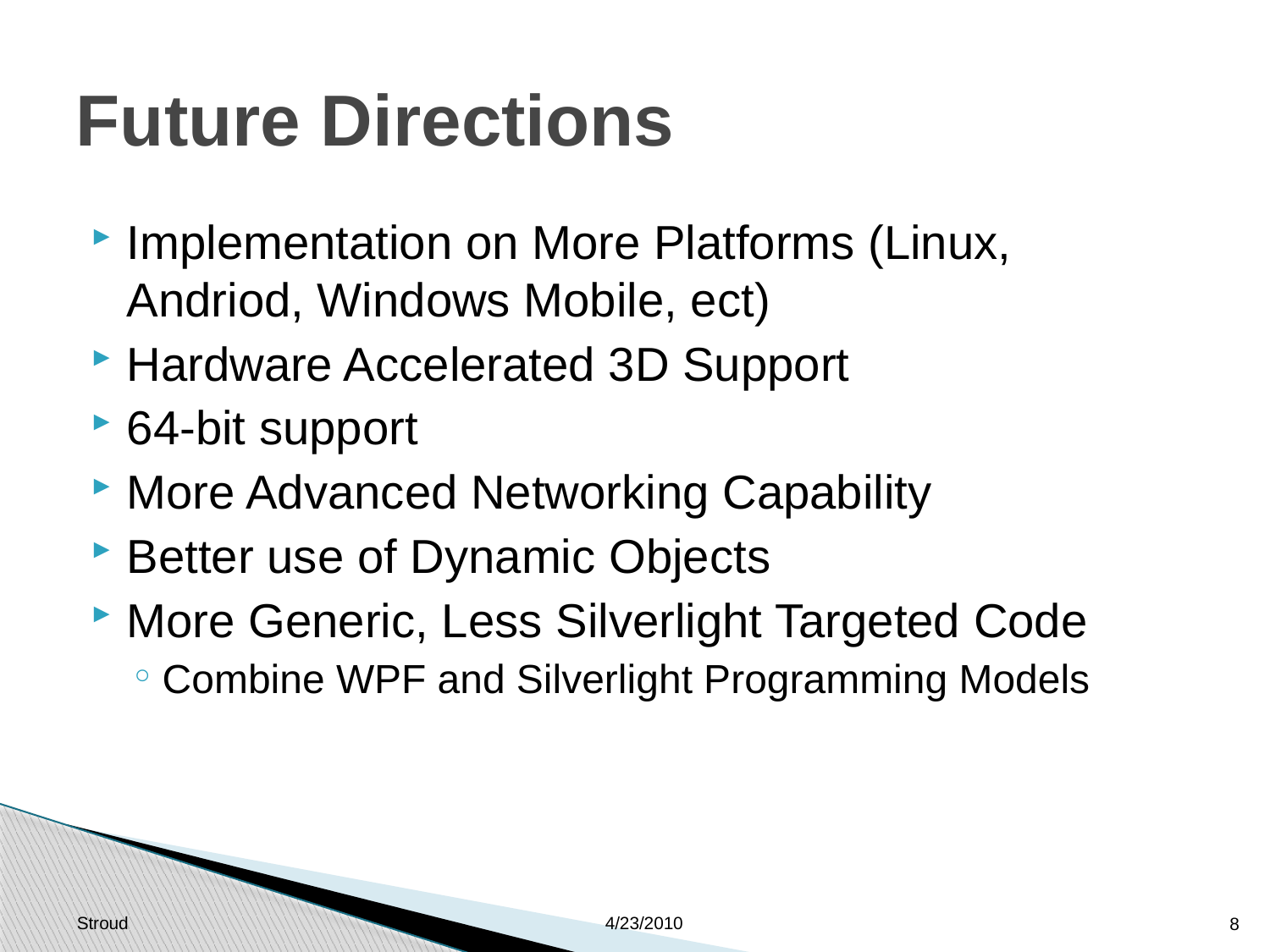

# Future Directions
Implementation on More Platforms (Linux, Andriod, Windows Mobile, ect)
Hardware Accelerated 3D Support
64-bit support
More Advanced Networking Capability
Better use of Dynamic Objects
More Generic, Less Silverlight Targeted Code
Combine WPF and Silverlight Programming Models
Stroud
4/23/2010
8